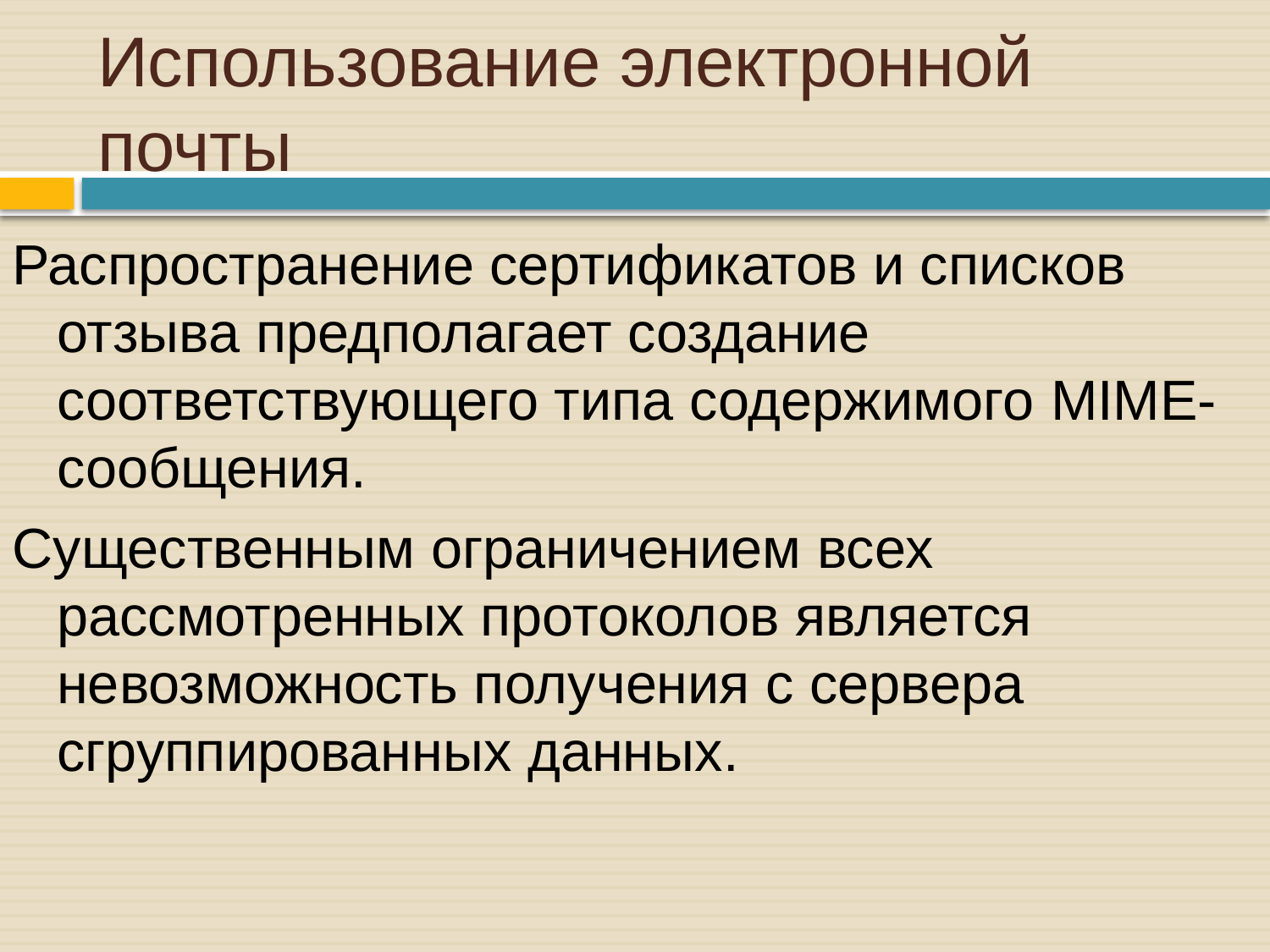

# Использование электронной почты
Распространение сертификатов и списков отзыва предполагает создание соответствующего типа содержимого MIME-сообщения.
Существенным ограничением всех  рассмотренных протоколов является невозможность получения с сервера сгруппированных данных.